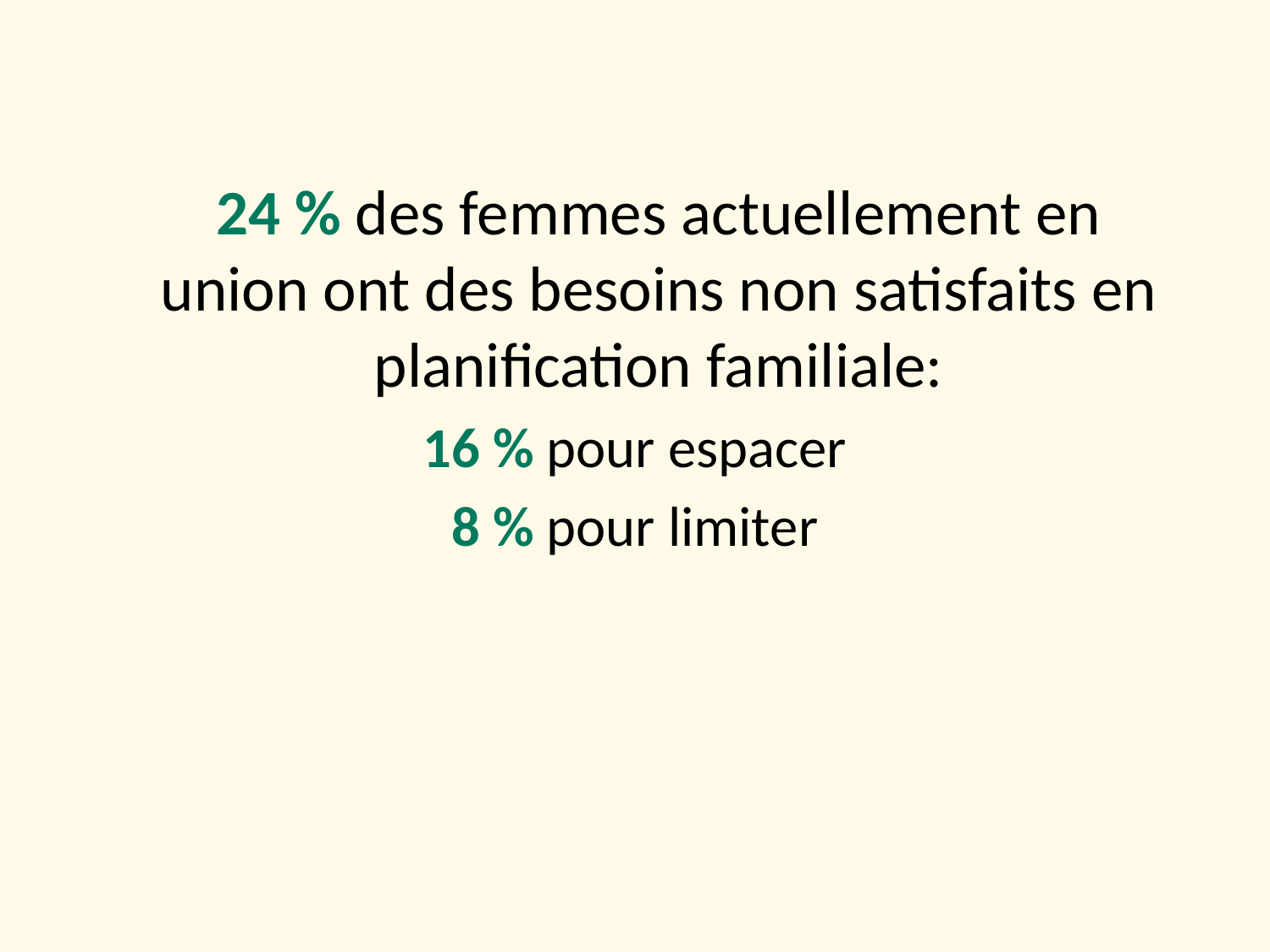

# 24 % des femmes actuellement en union ont des besoins non satisfaits en planification familiale:
16 % pour espacer
8 % pour limiter